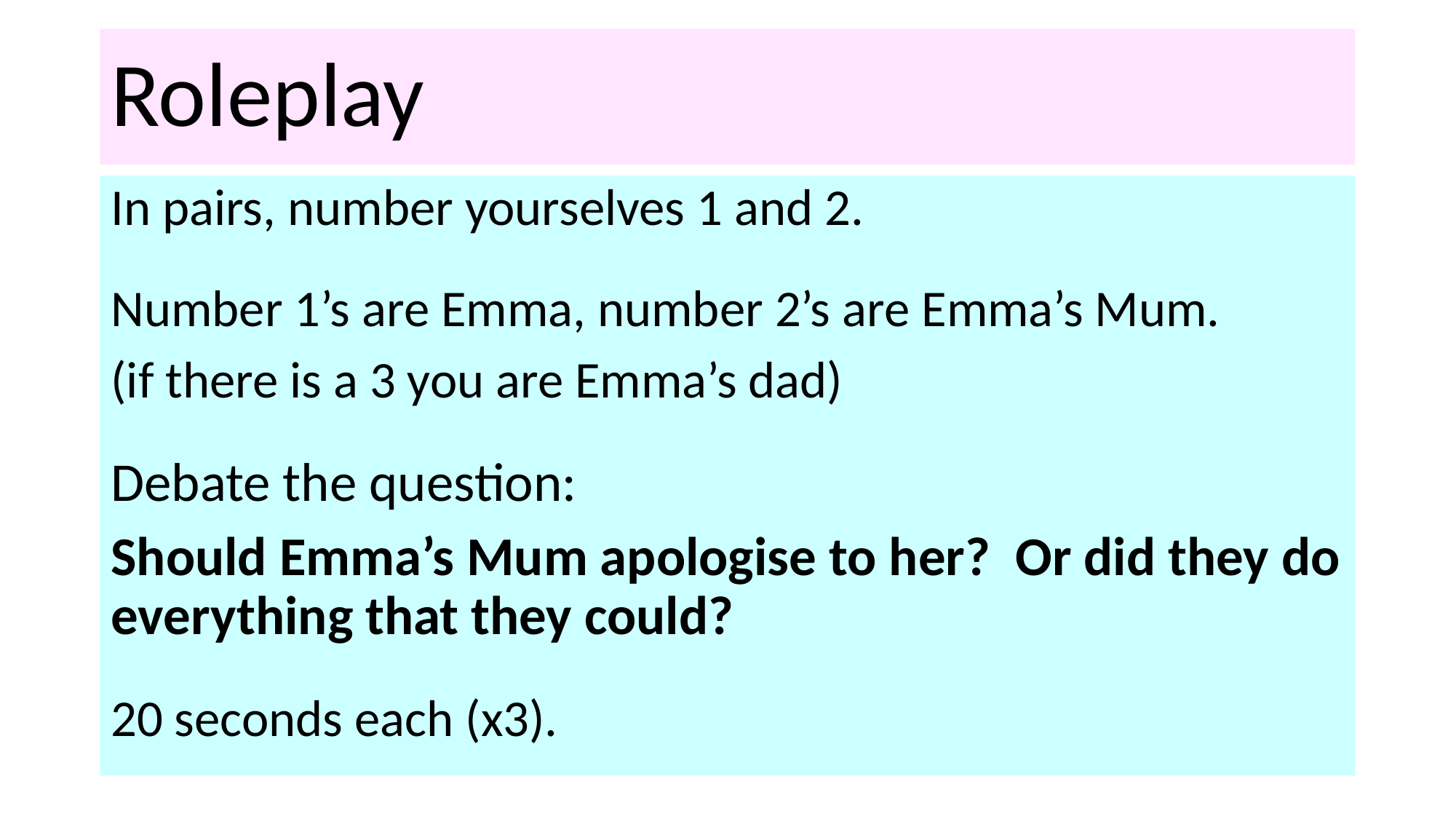

# Roleplay
In pairs, number yourselves 1 and 2.
Number 1’s are Emma, number 2’s are Emma’s Mum.
(if there is a 3 you are Emma’s dad)
Debate the question:
Should Emma’s Mum apologise to her?  Or did they do everything that they could?
20 seconds each (x3).